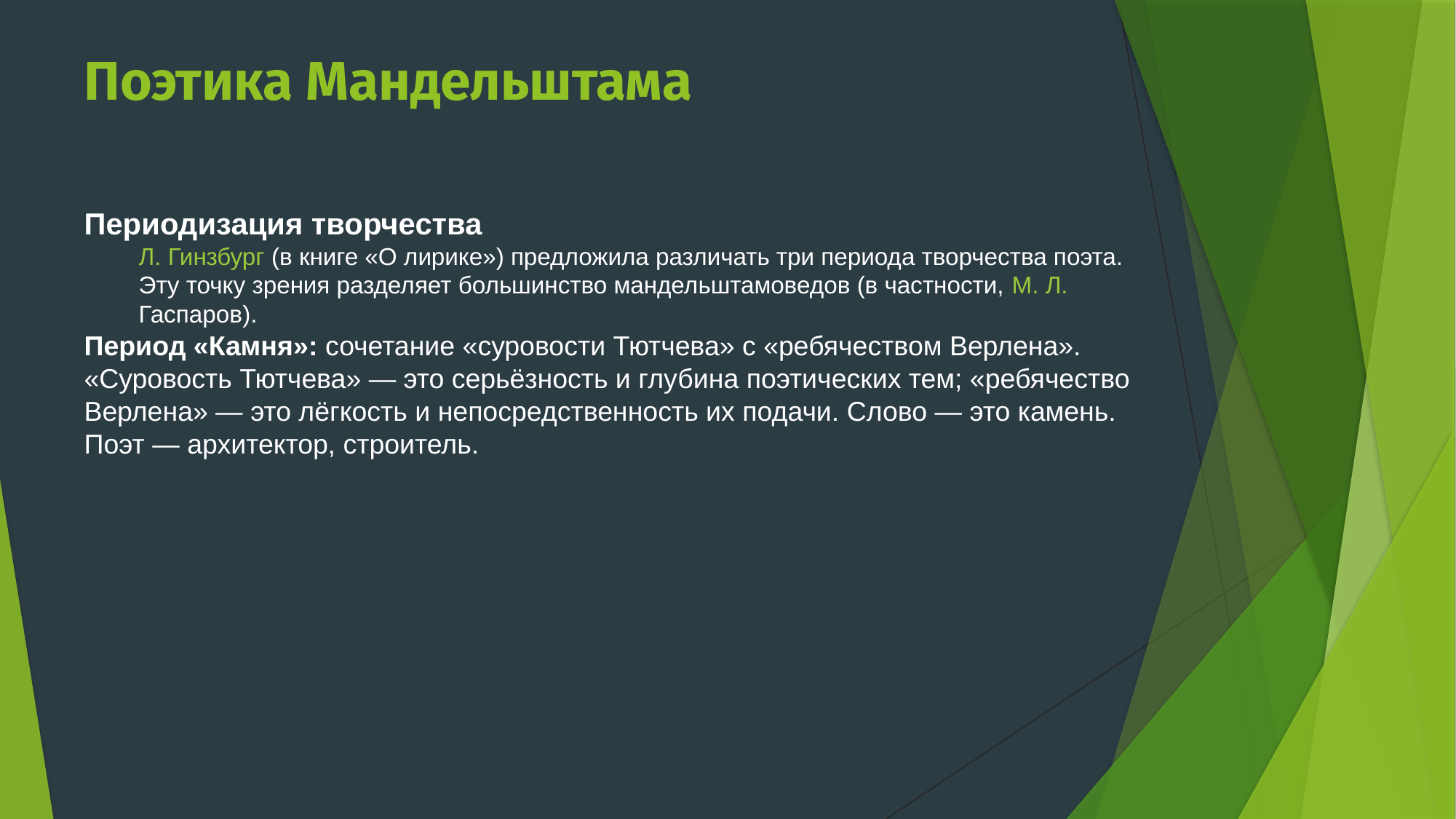

# Поэтика Мандельштама
Периодизация творчества
Л. Гинзбург (в книге «О лирике») предложила различать три периода творчества поэта. Эту точку зрения разделяет большинство мандельштамоведов (в частности, М. Л. Гаспаров).
Период «Камня»: сочетание «суровости Тютчева» с «ребячеством Верлена».       «Суровость Тютчева» — это серьёзность и глубина поэтических тем; «ребячество Верлена» — это лёгкость и непосредственность их подачи. Слово — это камень. Поэт — архитектор, строитель.